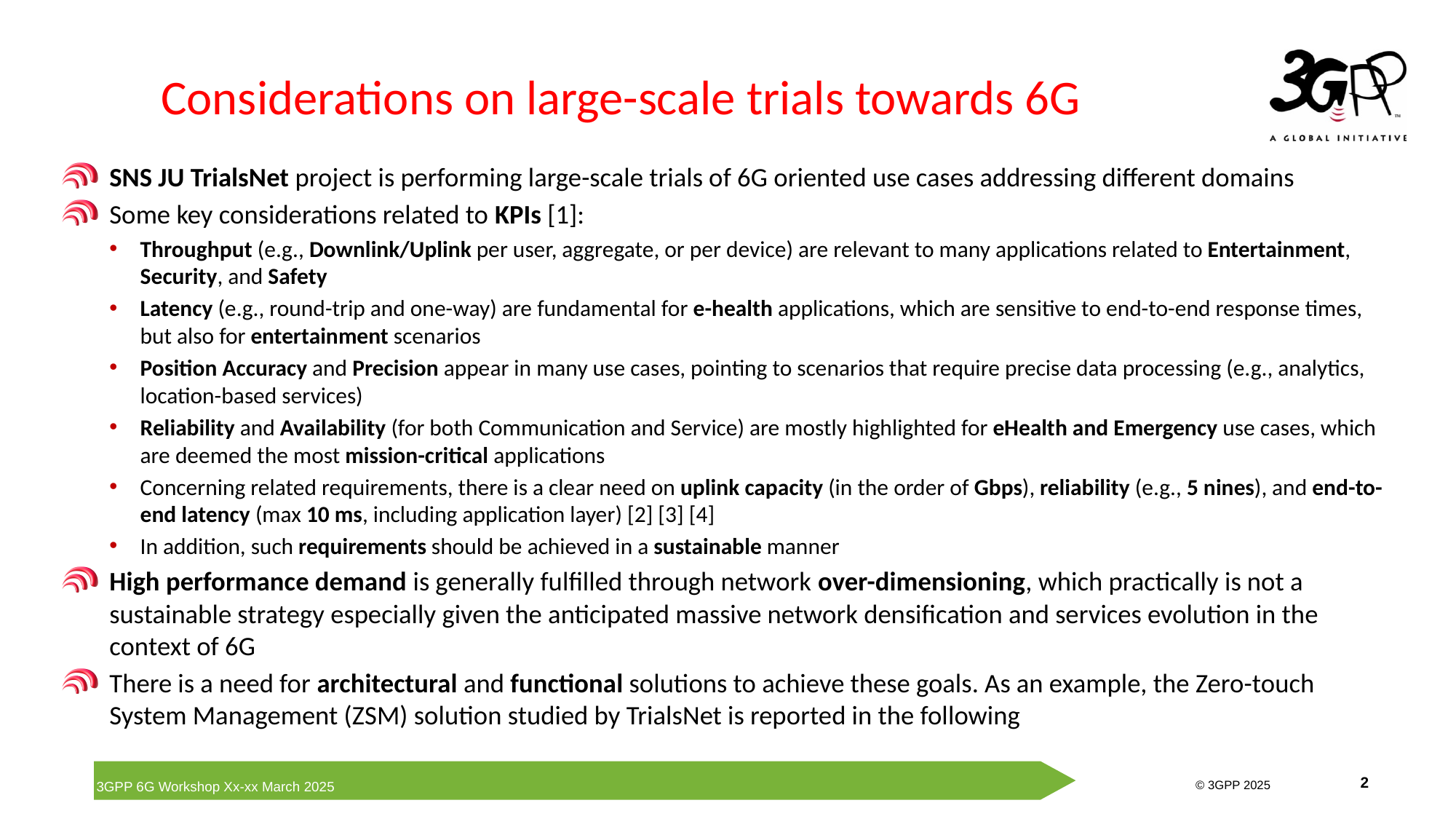

# Considerations on large-scale trials towards 6G
SNS JU TrialsNet project is performing large-scale trials of 6G oriented use cases addressing different domains
Some key considerations related to KPIs [1]:
Throughput (e.g., Downlink/Uplink per user, aggregate, or per device) are relevant to many applications related to Entertainment, Security, and Safety
Latency (e.g., round-trip and one-way) are fundamental for e-health applications, which are sensitive to end-to-end response times, but also for entertainment scenarios
Position Accuracy and Precision appear in many use cases, pointing to scenarios that require precise data processing (e.g., analytics, location-based services)
Reliability and Availability (for both Communication and Service) are mostly highlighted for eHealth and Emergency use cases, which are deemed the most mission-critical applications
Concerning related requirements, there is a clear need on uplink capacity (in the order of Gbps), reliability (e.g., 5 nines), and end-to-end latency (max 10 ms, including application layer) [2] [3] [4]
In addition, such requirements should be achieved in a sustainable manner
High performance demand is generally fulfilled through network over-dimensioning, which practically is not a sustainable strategy especially given the anticipated massive network densification and services evolution in the context of 6G
There is a need for architectural and functional solutions to achieve these goals. As an example, the Zero-touch System Management (ZSM) solution studied by TrialsNet is reported in the following